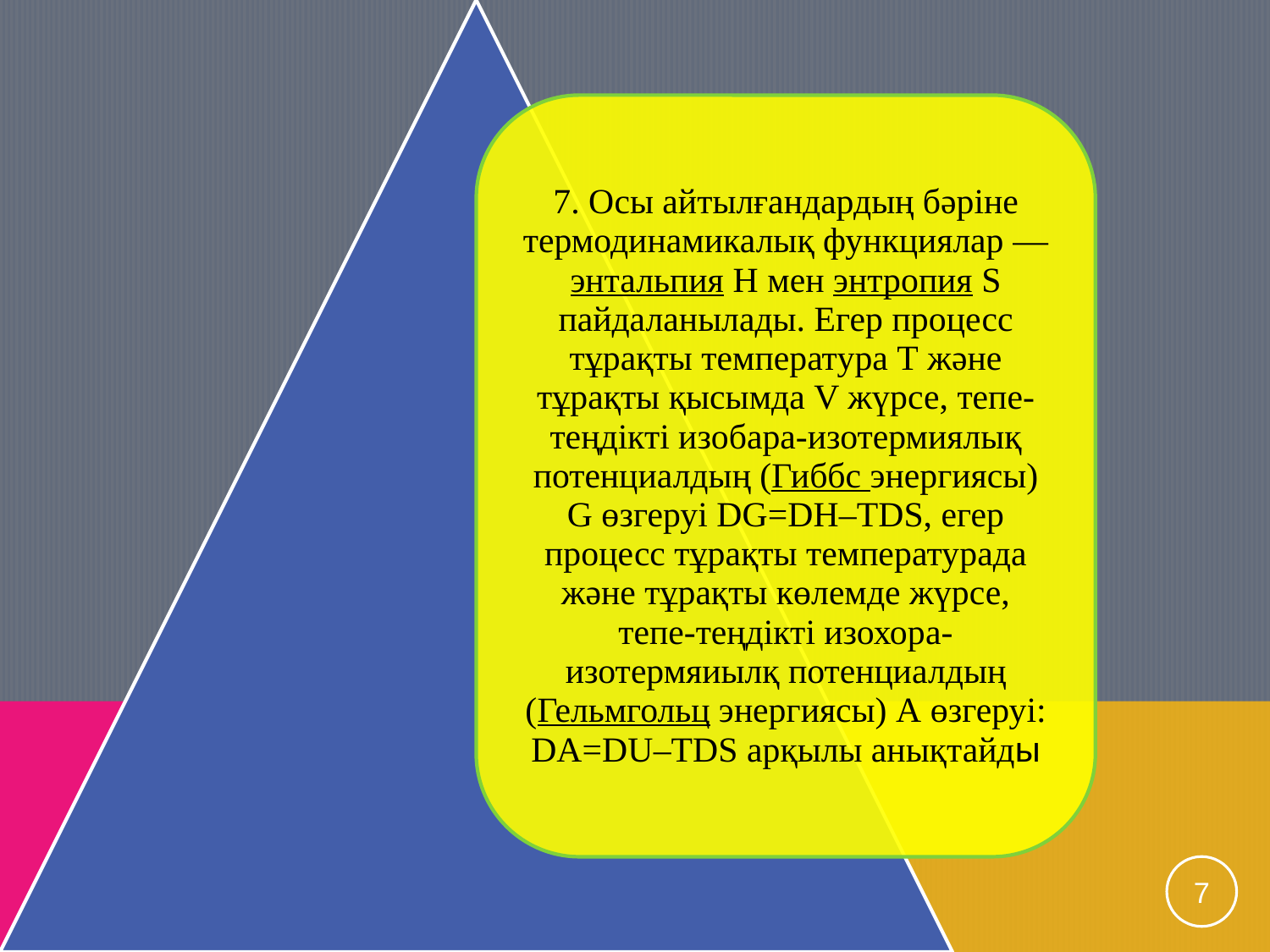

7. Осы айтылғандардың бәріне термодинамикалық функциялар — энтальпия Н мен энтропия S пайдаланылады. Егер процесс тұрақты температура Т және тұрақты қысымда V жүрсе, тепе-теңдікті изобара-изотермиялық потенциалдың (Гиббс энергиясы) G өзгеруі DG=DH–TDS, егер процесс тұрақты температурада және тұрақты көлемде жүрсе, тепе-теңдікті изохора-изотермяиылқ потенциалдың (Гельмгольц энергиясы) А өзгеруі: DA=DU–TDS арқылы анықтайды
7